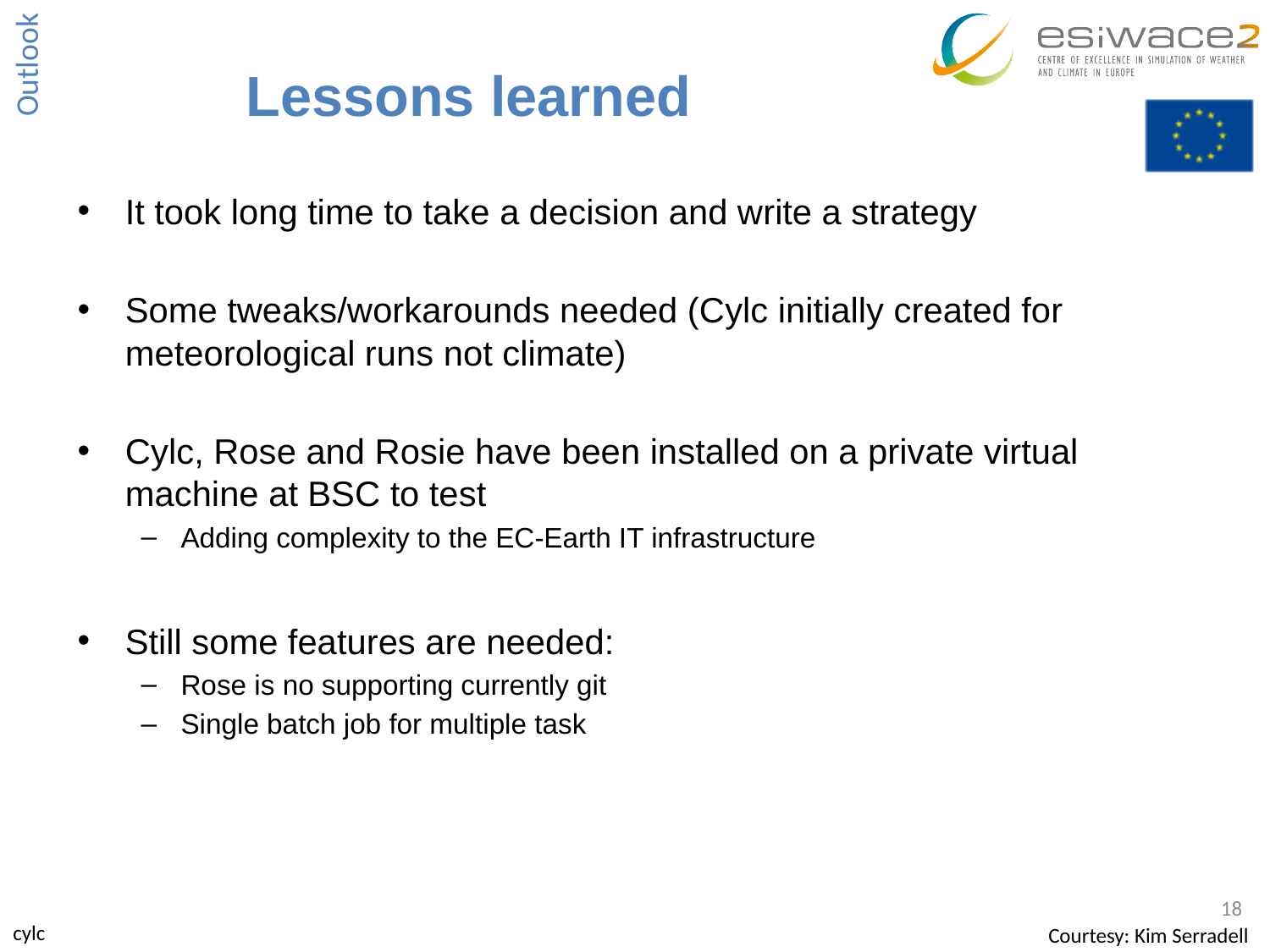

# Lessons learned
Outlook
It took long time to take a decision and write a strategy

Some tweaks/workarounds needed (Cylc initially created for meteorological runs not climate)

Cylc, Rose and Rosie have been installed on a private virtual machine at BSC to test
Adding complexity to the EC-Earth IT infrastructure

Still some features are needed:
Rose is no supporting currently git
Single batch job for multiple task

18
cylc
Courtesy: Kim Serradell